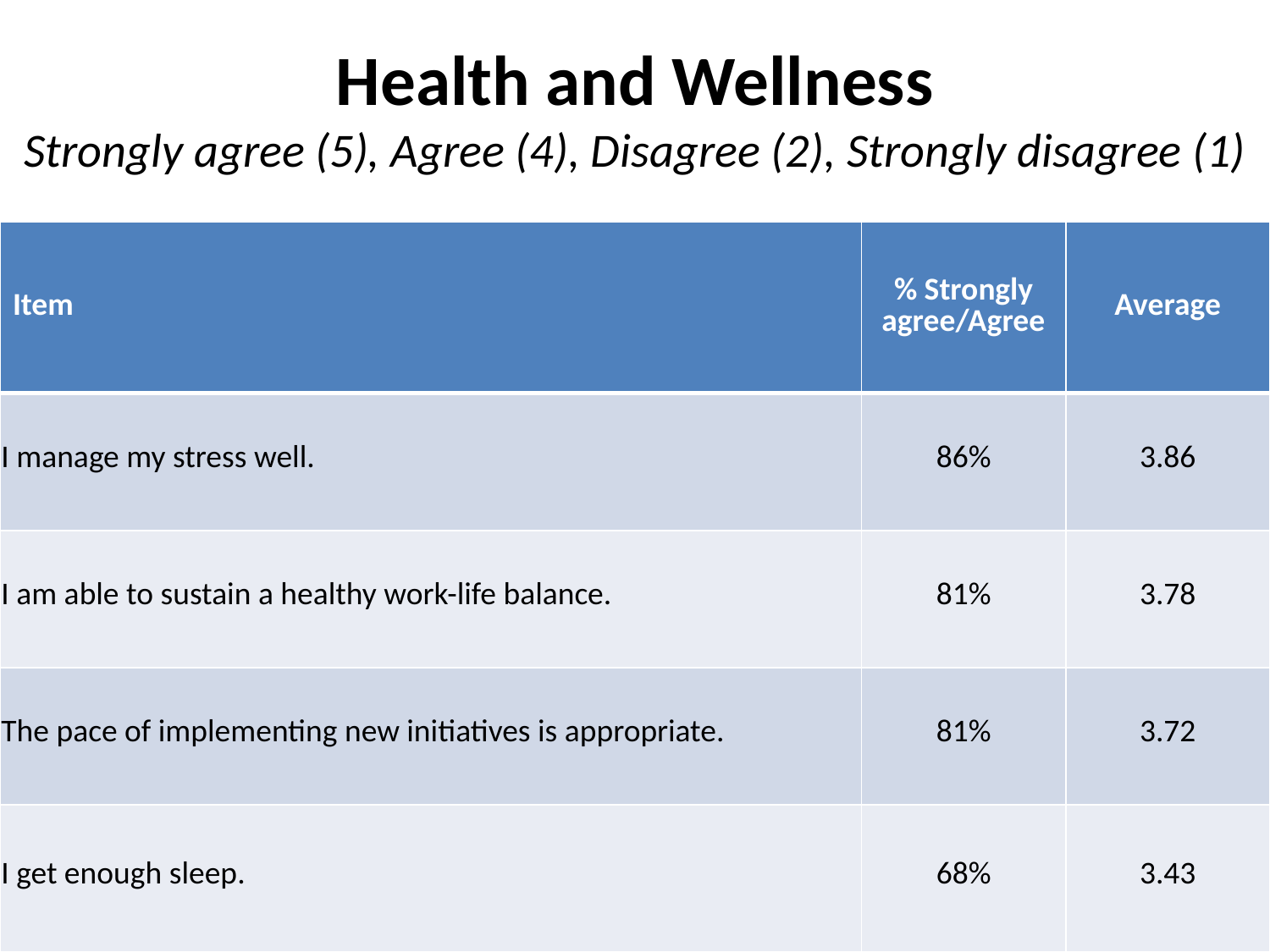

# Health and Wellness Strongly agree (5), Agree (4), Disagree (2), Strongly disagree (1)
| Item | % Strongly agree/Agree | Average |
| --- | --- | --- |
| I manage my stress well. | 86% | 3.86 |
| I am able to sustain a healthy work-life balance. | 81% | 3.78 |
| The pace of implementing new initiatives is appropriate. | 81% | 3.72 |
| I get enough sleep. | 68% | 3.43 |